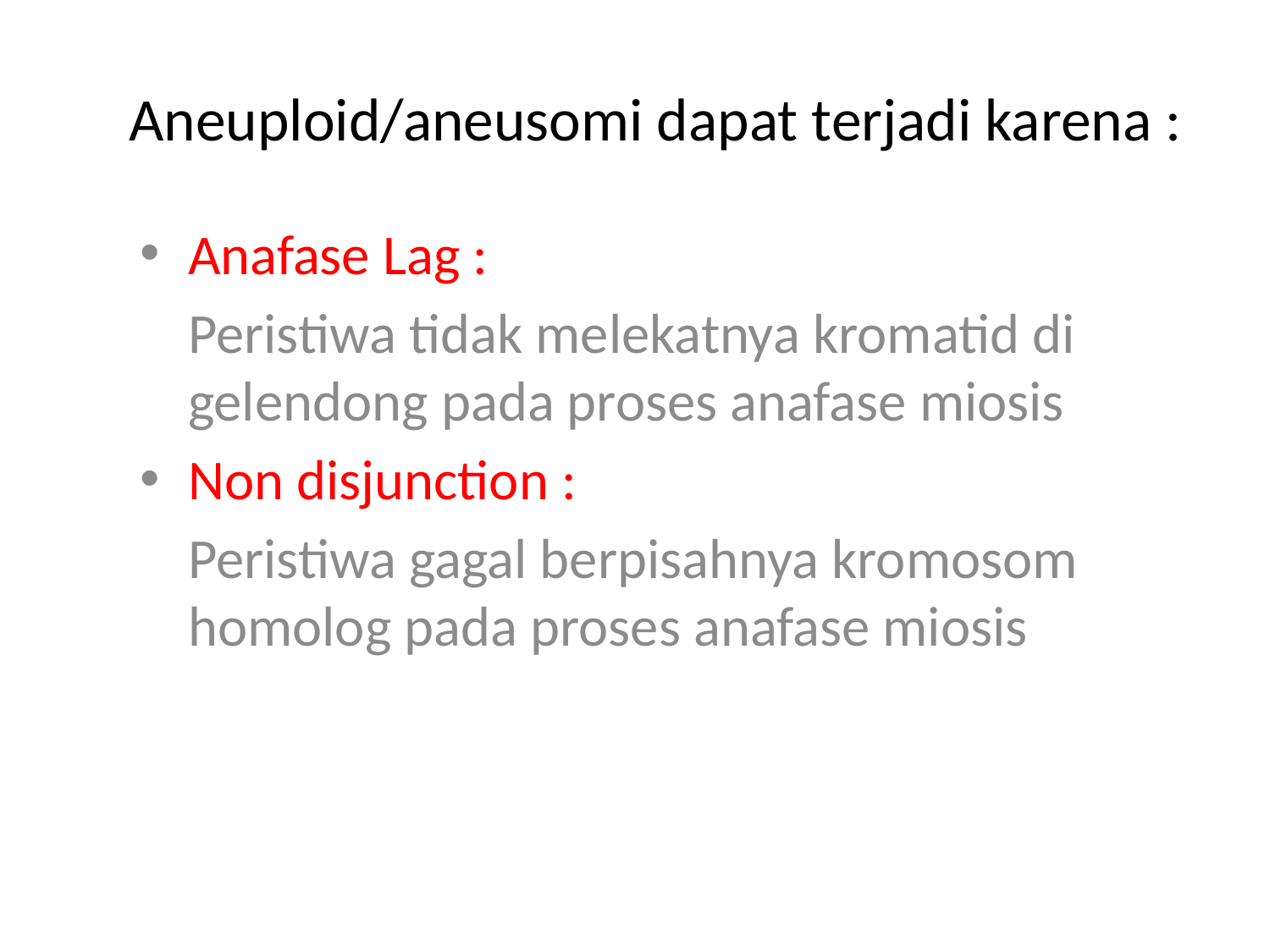

# Aneuploid/aneusomi dapat terjadi karena :
	Anafase Lag :
	Peristiwa tidak melekatnya kromatid di gelendong pada proses anafase miosis
	Non disjunction :
	Peristiwa gagal berpisahnya kromosom homolog pada proses anafase miosis